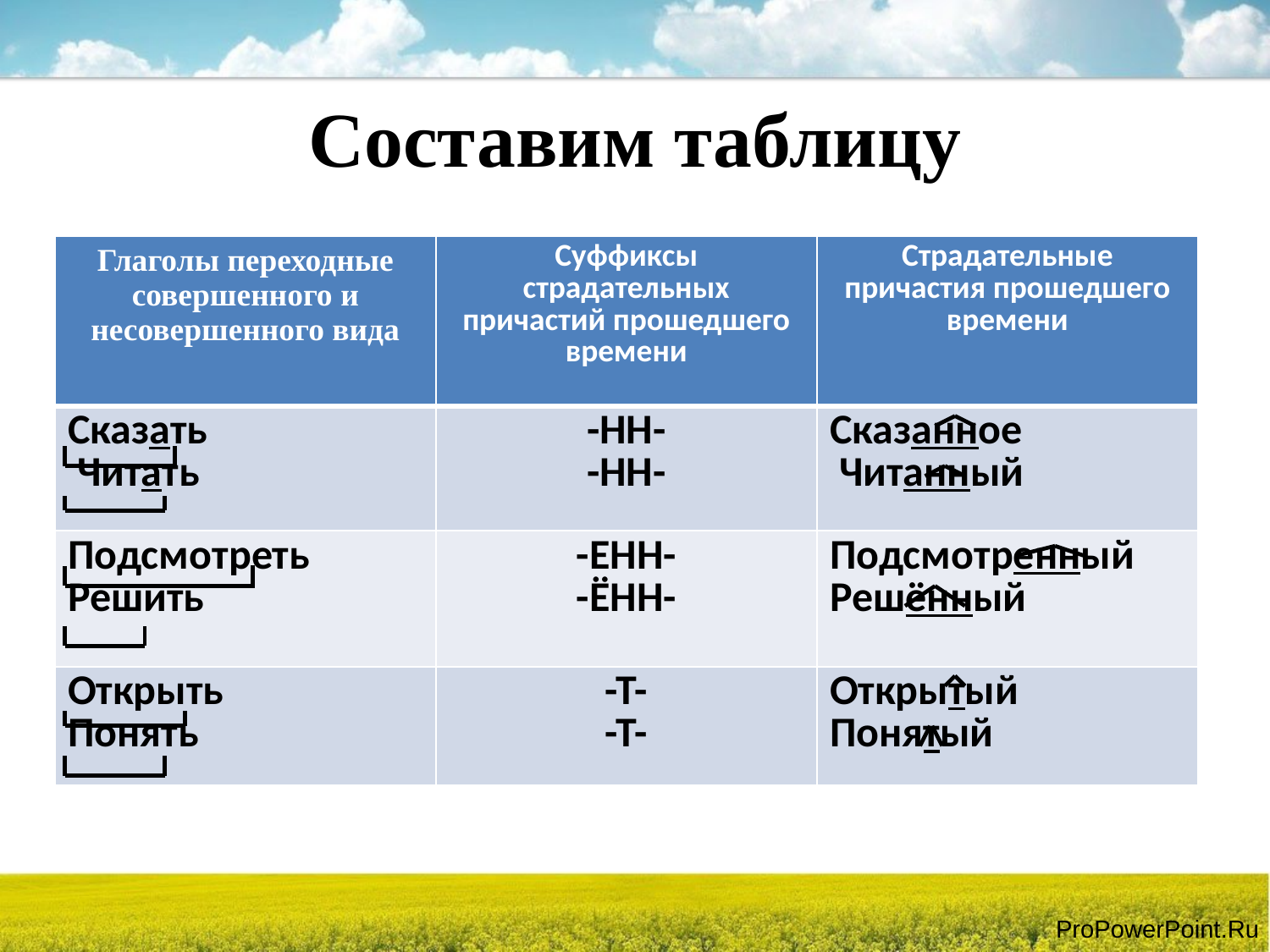

# Составим таблицу
| Глаголы переходные совершенного и несовершенного вида | Суффиксы страдательных причастий прошедшего времени | Страдательные причастия прошедшего времени |
| --- | --- | --- |
| Сказать Читать | -НН- -НН- | Сказанное Читанный |
| Подсмотреть Решить | -ЕНН- -ЁНН- | Подсмотренный Решённый |
| Открыть Понять | -Т- -Т- | Открытый Понятый |